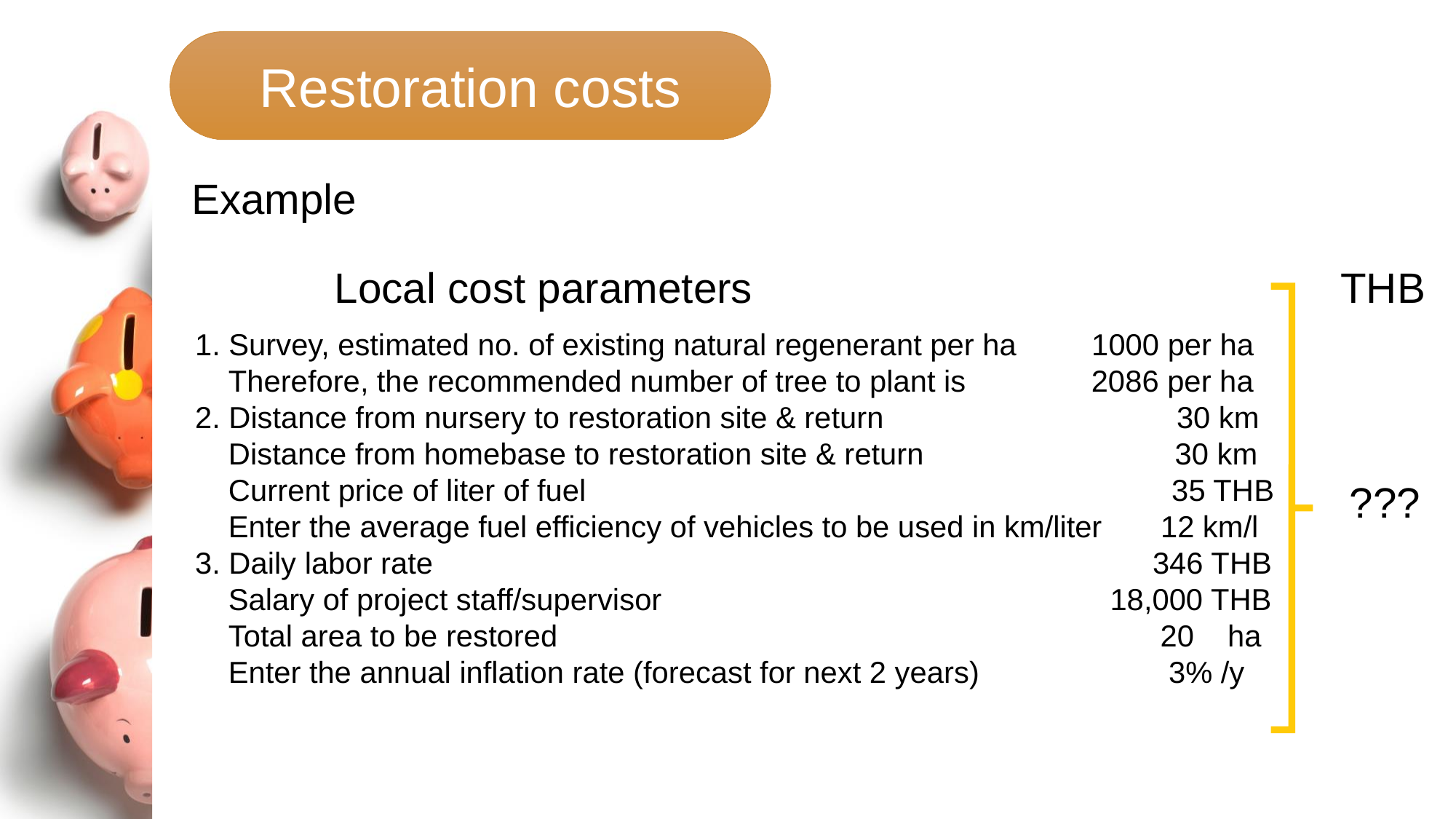

Restoration costs
Example
THB
Local cost parameters

1. Survey, estimated no. of existing natural regenerant per ha         1000 per ha
    Therefore, the recommended number of tree to plant is               2086 per ha
2. Distance from nursery to restoration site & return                                   30 km
    Distance from homebase to restoration site & return                              30 km
    Current price of liter of fuel                                                                      35 THB
    Enter the average fuel efficiency of vehicles to be used in km/liter       12 km/l
3. Daily labor rate                                                                                      346 THB
    Salary of project staff/supervisor				     18,000 THB
    Total area to be restored					           20    ha
    Enter the annual inflation rate (forecast for next 2 years)	            3% /y
???